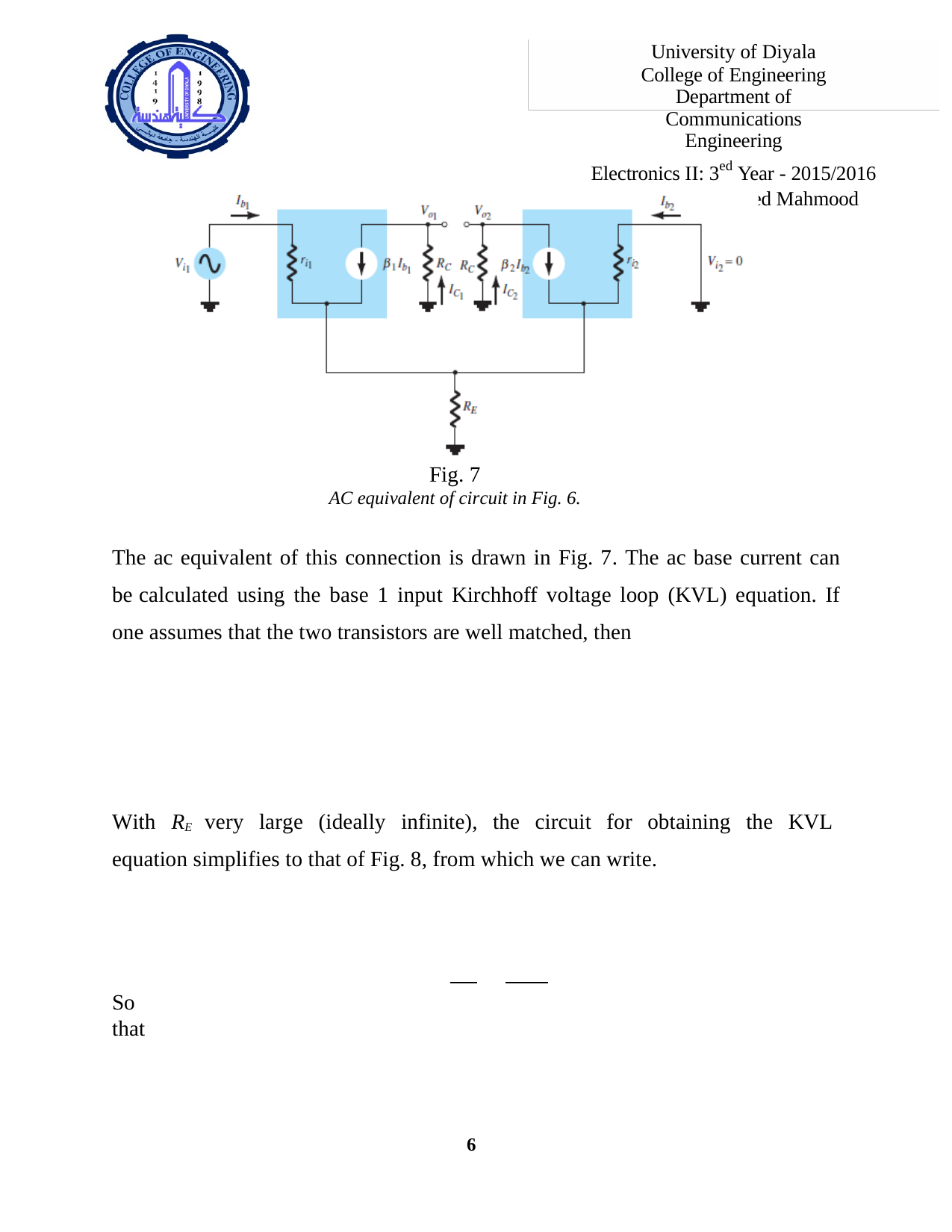

University of Diyala College of Engineering
Department of Communications Engineering
Electronics II: 3ed Year - 2015/2016 By: Hussein Ahmed Mahmood

Fig. 7
AC equivalent of circuit in Fig. 6.

The ac equivalent of this connection is drawn in Fig. 7. The ac base current can be calculated using the base 1 input Kirchhoff voltage loop (KVL) equation. If one assumes that the two transistors are well matched, then

With  RE  very  large  (ideally  infinite),  the  circuit  for  obtaining  the  KVL  equation simplifies to that of Fig. 8, from which we can write.

So that

6